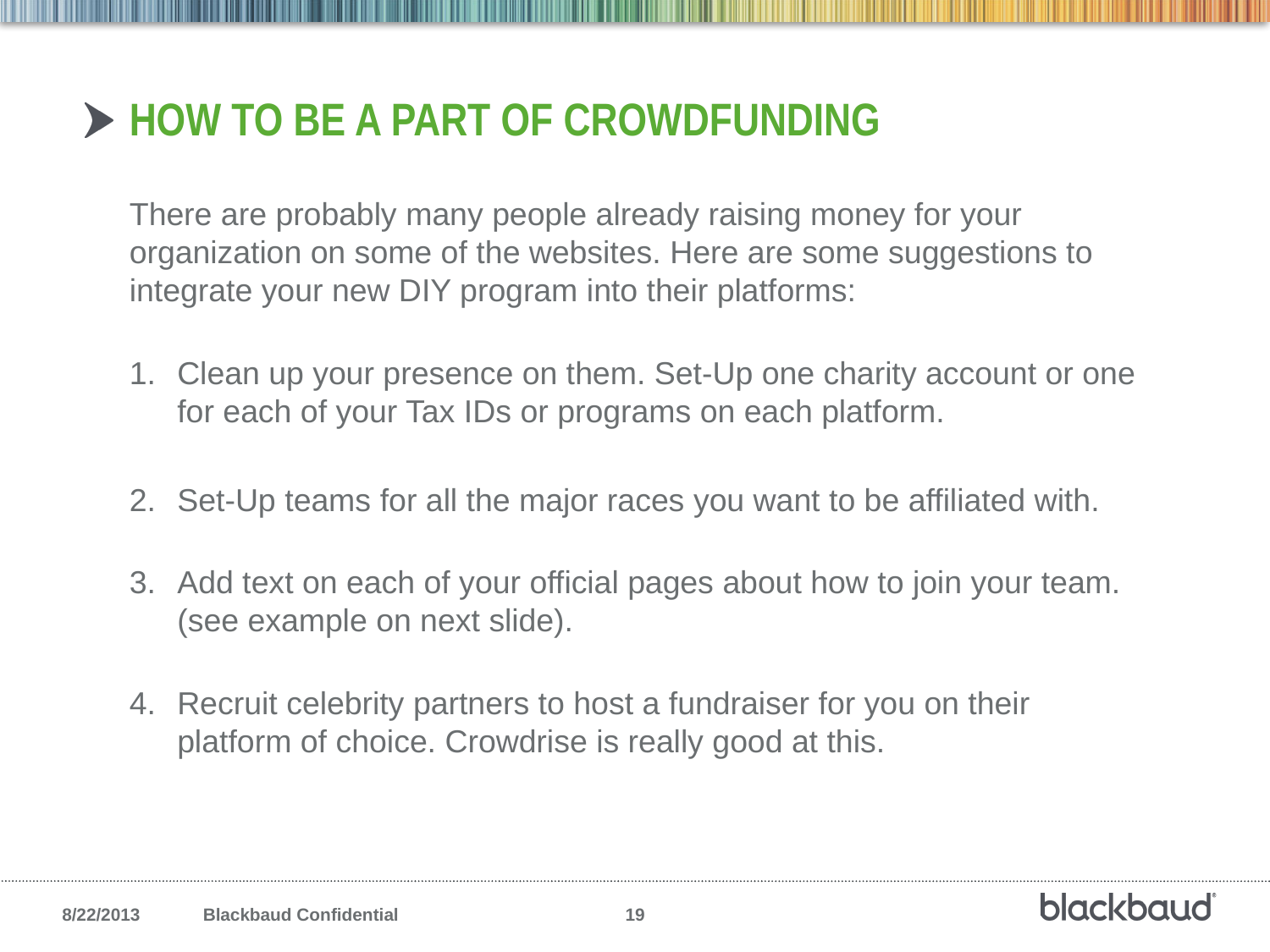

# How to be a part of crowdfunding
There are probably many people already raising money for your organization on some of the websites. Here are some suggestions to integrate your new DIY program into their platforms:
Clean up your presence on them. Set-Up one charity account or one for each of your Tax IDs or programs on each platform.

Set-Up teams for all the major races you want to be affiliated with.
Add text on each of your official pages about how to join your team. (see example on next slide).
Recruit celebrity partners to host a fundraiser for you on their platform of choice. Crowdrise is really good at this.